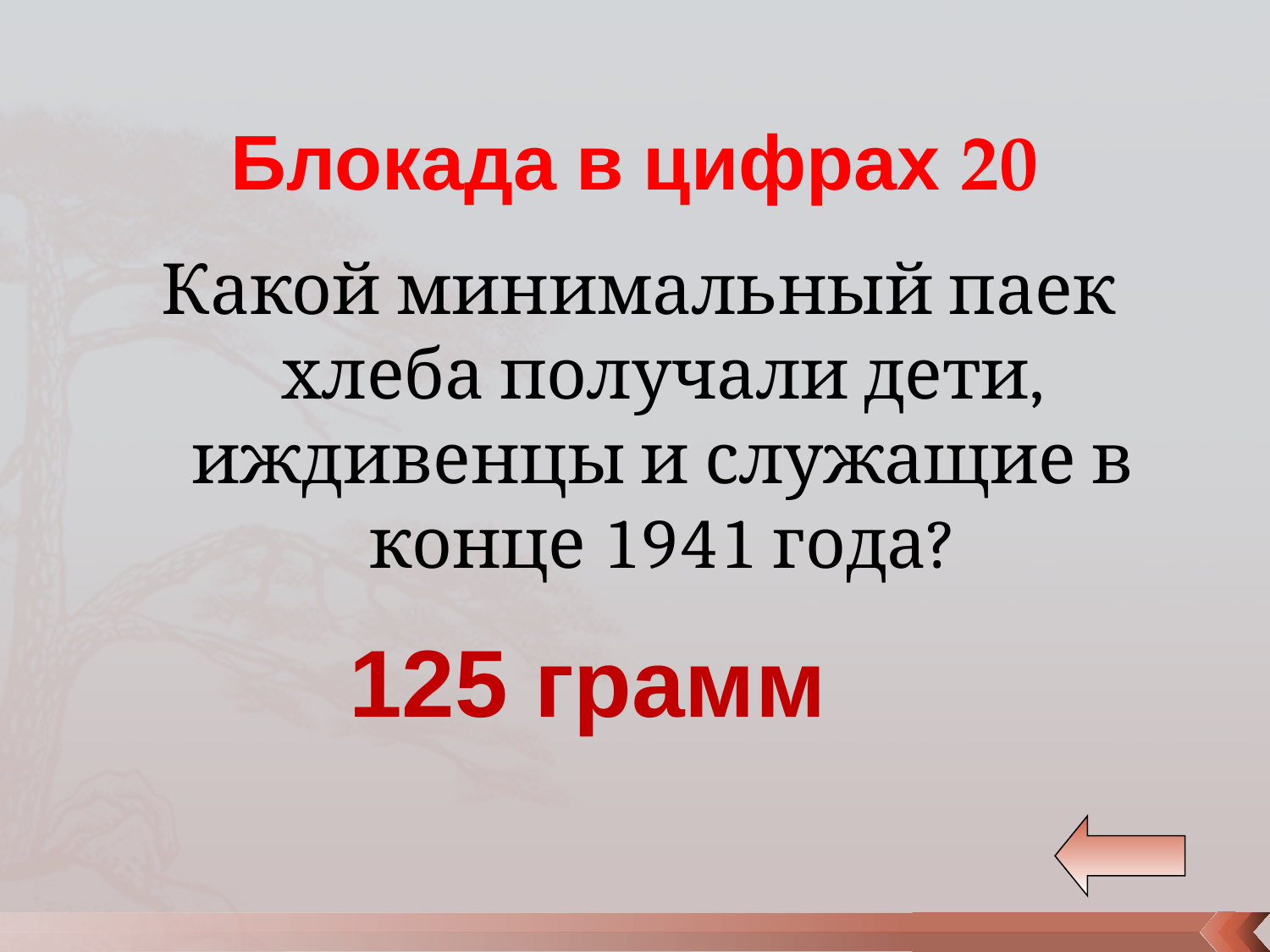

# Блокада в цифрах 20
Какой минимальный паек хлеба получали дети, иждивенцы и служащие в конце 1941 года?
125 грамм